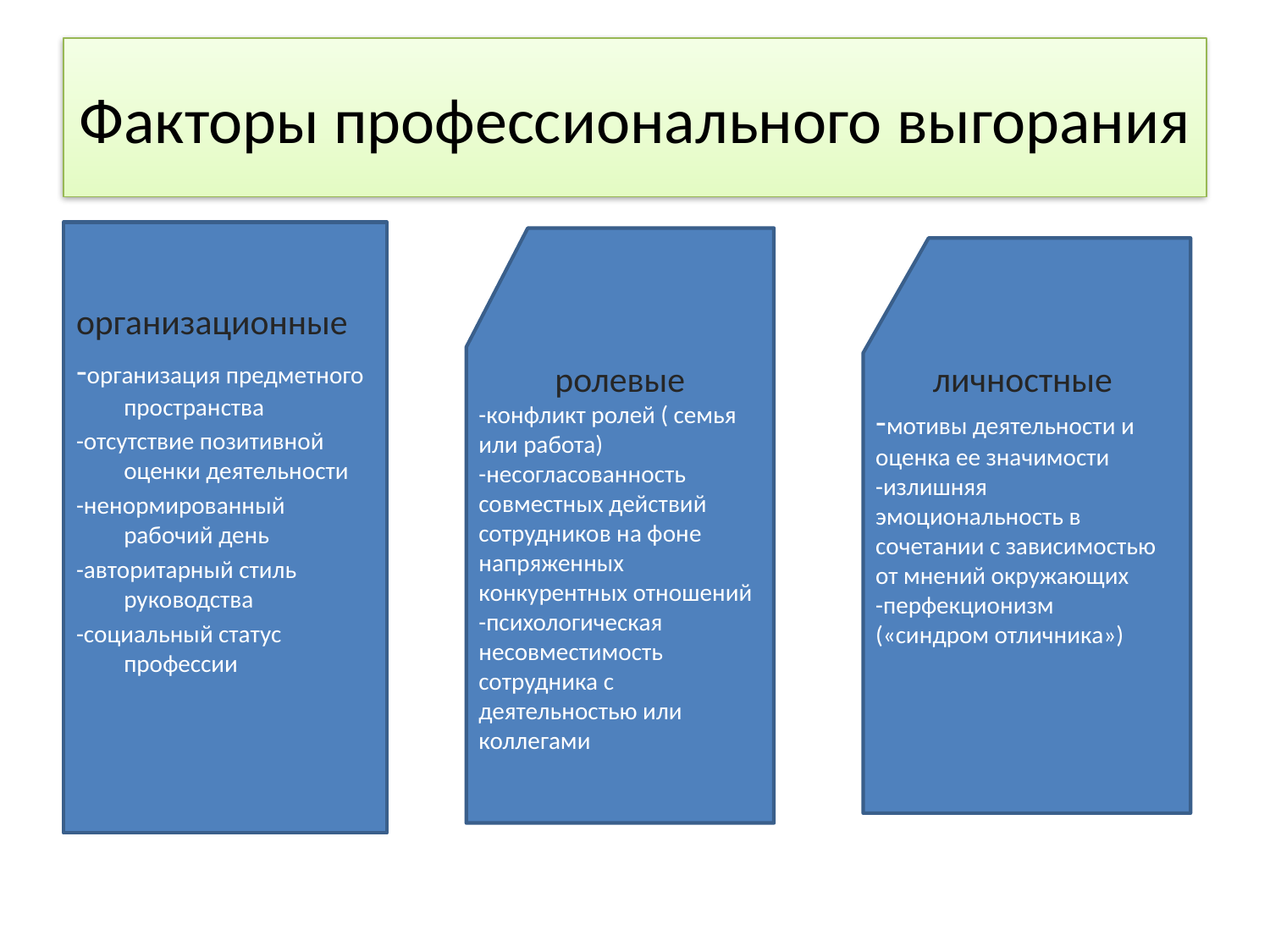

# Факторы профессионального выгорания
организационные
-организация предметного пространства
-отсутствие позитивной оценки деятельности
-ненормированный рабочий день
-авторитарный стиль руководства
-социальный статус профессии

ролевые
-конфликт ролей ( семья или работа)
-несогласованность совместных действий сотрудников на фоне напряженных конкурентных отношений
-психологическая несовместимость сотрудника с деятельностью или коллегами

личностные
-мотивы деятельности и оценка ее значимости
-излишняя эмоциональность в сочетании с зависимостью от мнений окружающих
-перфекционизм  («синдром отличника»)